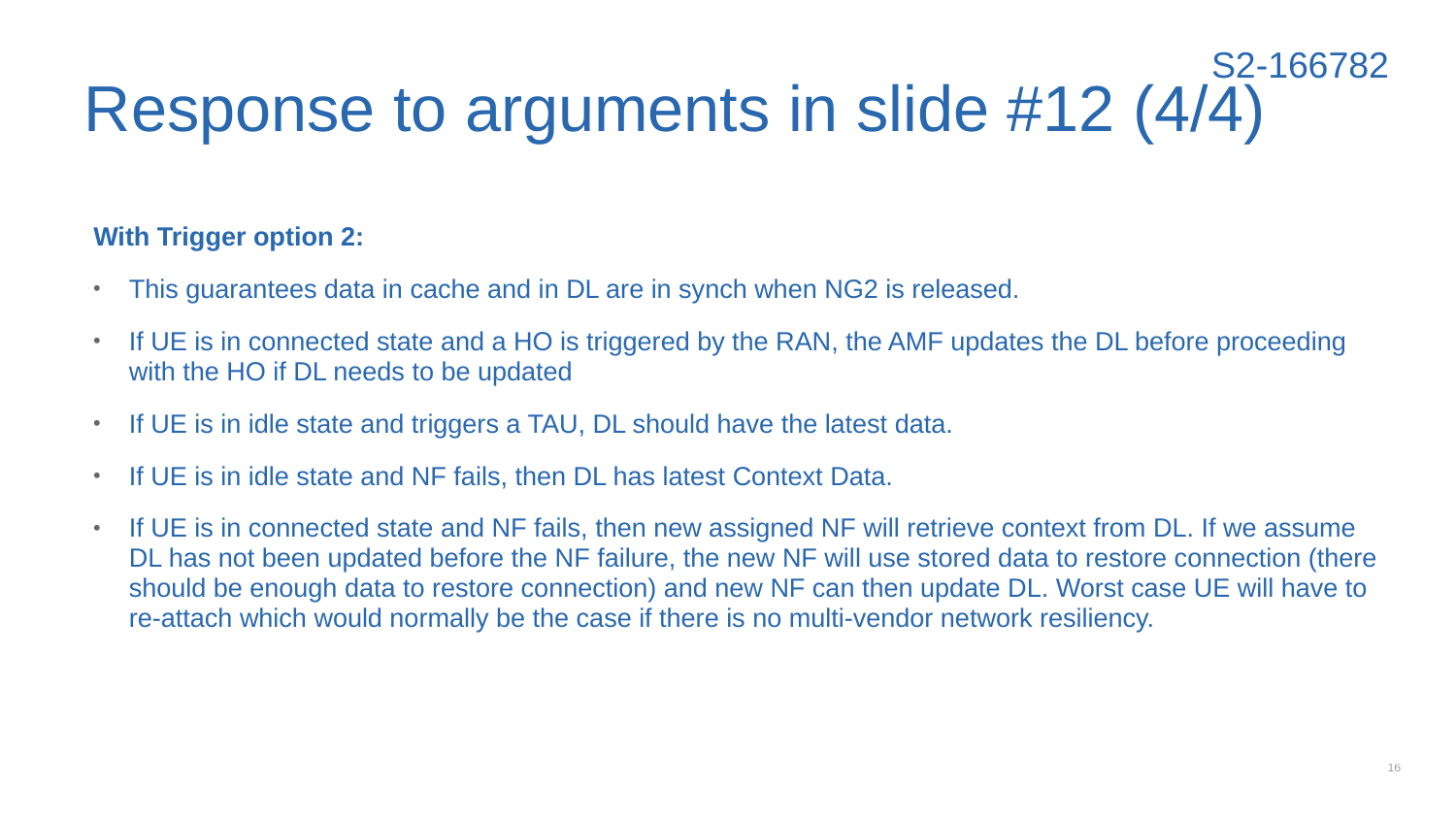

S2-166782
# Response to arguments in slide #12 (4/4)
With Trigger option 2:
This guarantees data in cache and in DL are in synch when NG2 is released.
If UE is in connected state and a HO is triggered by the RAN, the AMF updates the DL before proceeding with the HO if DL needs to be updated
If UE is in idle state and triggers a TAU, DL should have the latest data.
If UE is in idle state and NF fails, then DL has latest Context Data.
If UE is in connected state and NF fails, then new assigned NF will retrieve context from DL. If we assume DL has not been updated before the NF failure, the new NF will use stored data to restore connection (there should be enough data to restore connection) and new NF can then update DL. Worst case UE will have to re-attach which would normally be the case if there is no multi-vendor network resiliency.